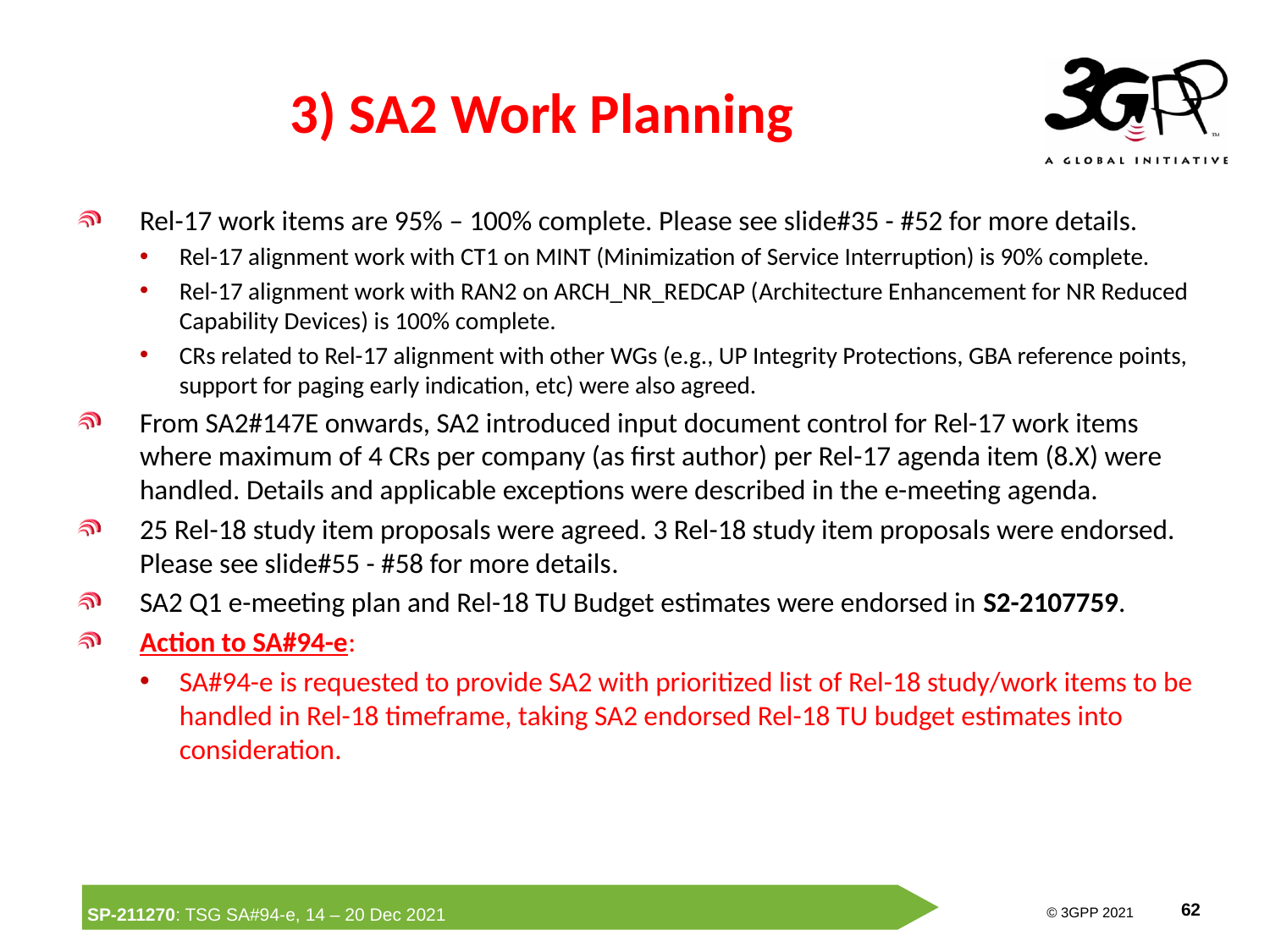

# 3) SA2 Work Planning
Rel-17 work items are 95% – 100% complete. Please see slide#35 - #52 for more details.
Rel-17 alignment work with CT1 on MINT (Minimization of Service Interruption) is 90% complete.
Rel-17 alignment work with RAN2 on ARCH_NR_REDCAP (Architecture Enhancement for NR Reduced Capability Devices) is 100% complete.
CRs related to Rel-17 alignment with other WGs (e.g., UP Integrity Protections, GBA reference points, support for paging early indication, etc) were also agreed.
From SA2#147E onwards, SA2 introduced input document control for Rel-17 work items where maximum of 4 CRs per company (as first author) per Rel-17 agenda item (8.X) were handled. Details and applicable exceptions were described in the e-meeting agenda.
25 Rel-18 study item proposals were agreed. 3 Rel-18 study item proposals were endorsed. Please see slide#55 - #58 for more details.
SA2 Q1 e-meeting plan and Rel-18 TU Budget estimates were endorsed in S2-2107759.
Action to SA#94-e:
SA#94-e is requested to provide SA2 with prioritized list of Rel-18 study/work items to be handled in Rel-18 timeframe, taking SA2 endorsed Rel-18 TU budget estimates into consideration.